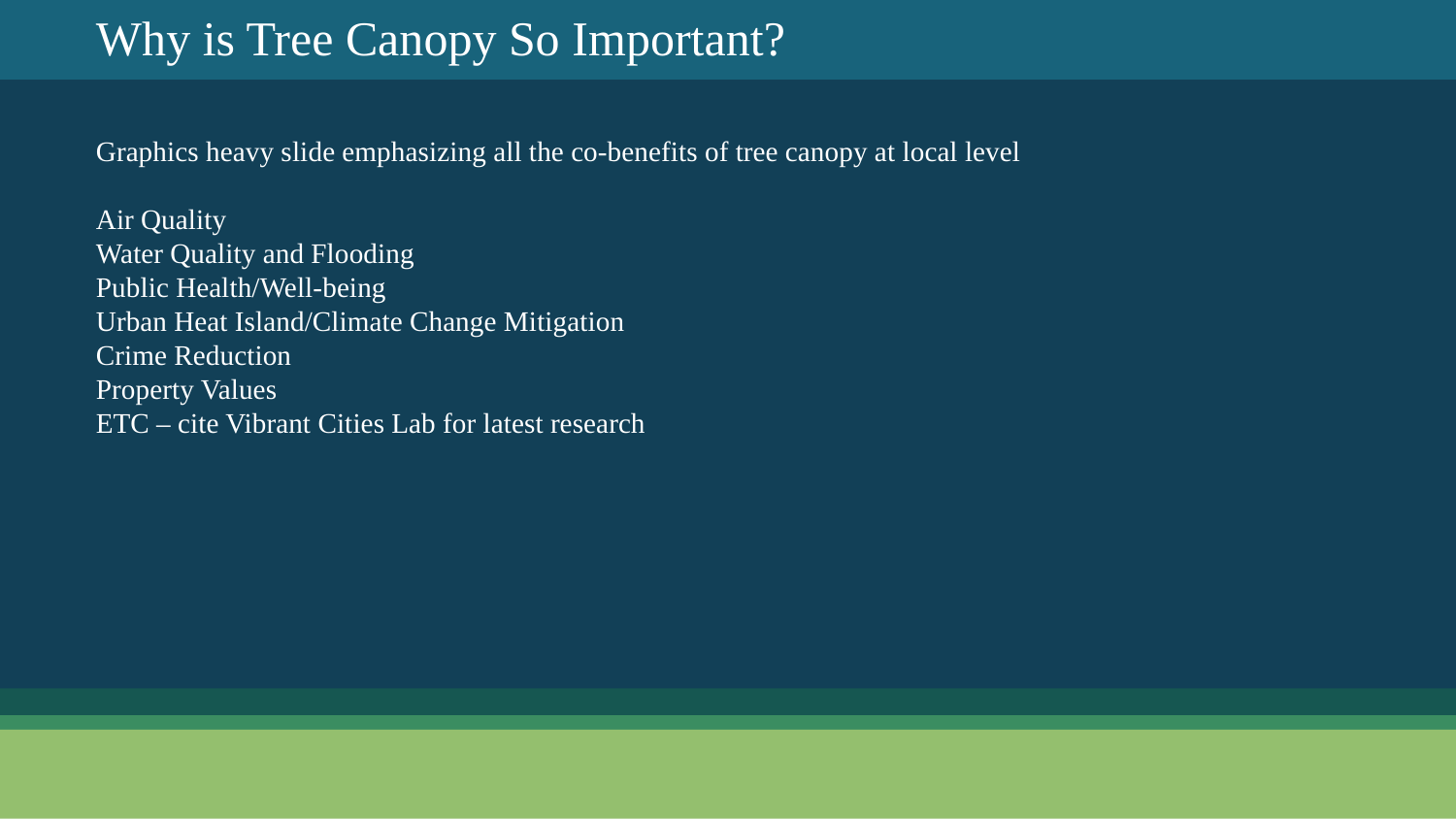

Why is Tree Canopy So Important?
Graphics heavy slide emphasizing all the co-benefits of tree canopy at local level

Air Quality
Water Quality and Flooding
Public Health/Well-being
Urban Heat Island/Climate Change Mitigation
Crime Reduction
Property Values
ETC – cite Vibrant Cities Lab for latest research